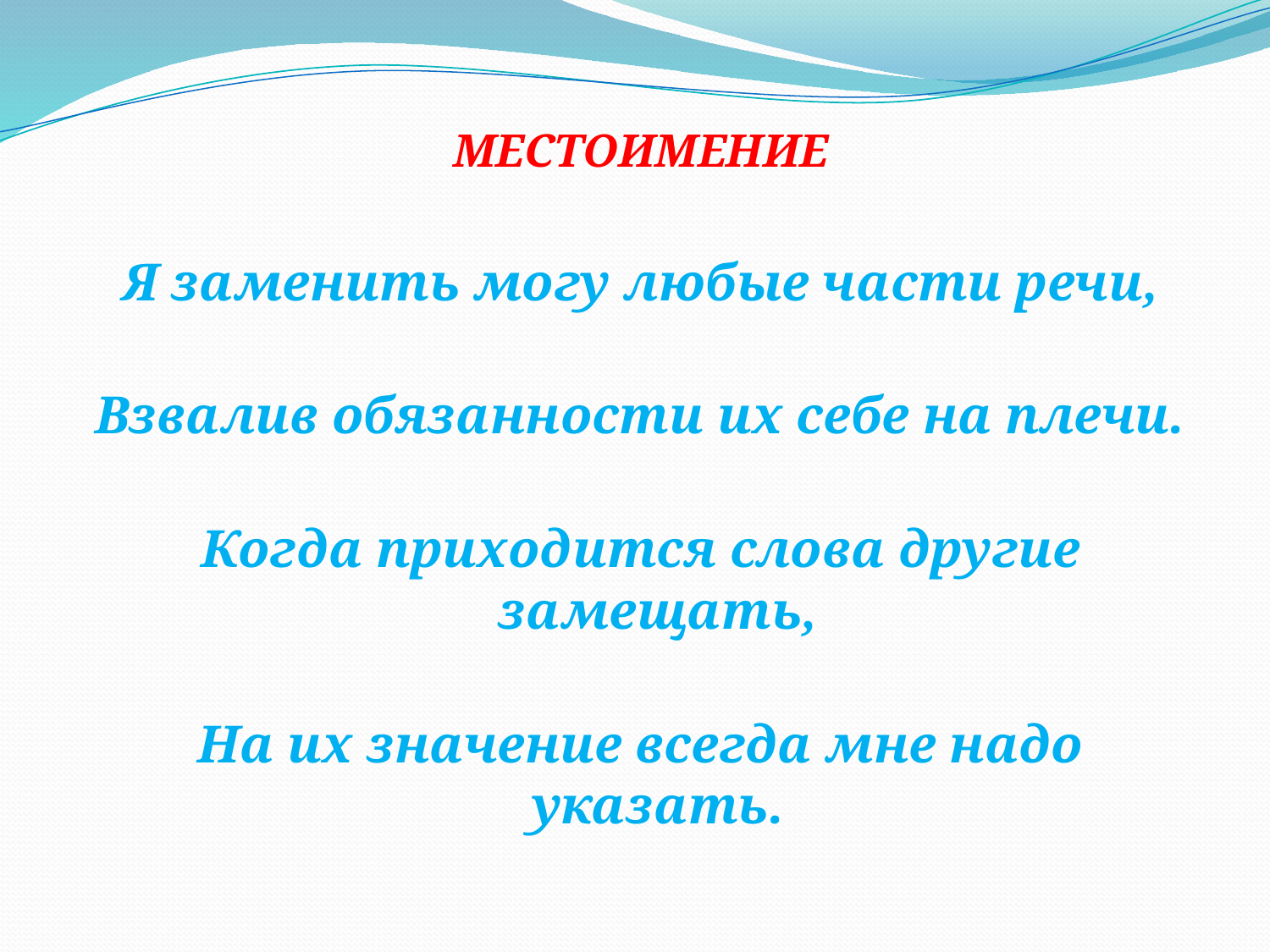

#
Местоимение

Я заменить могу любые части речи,
Взвалив обязанности их себе на плечи.
Когда приходится слова другие замещать,
На их значение всегда мне надо указать.